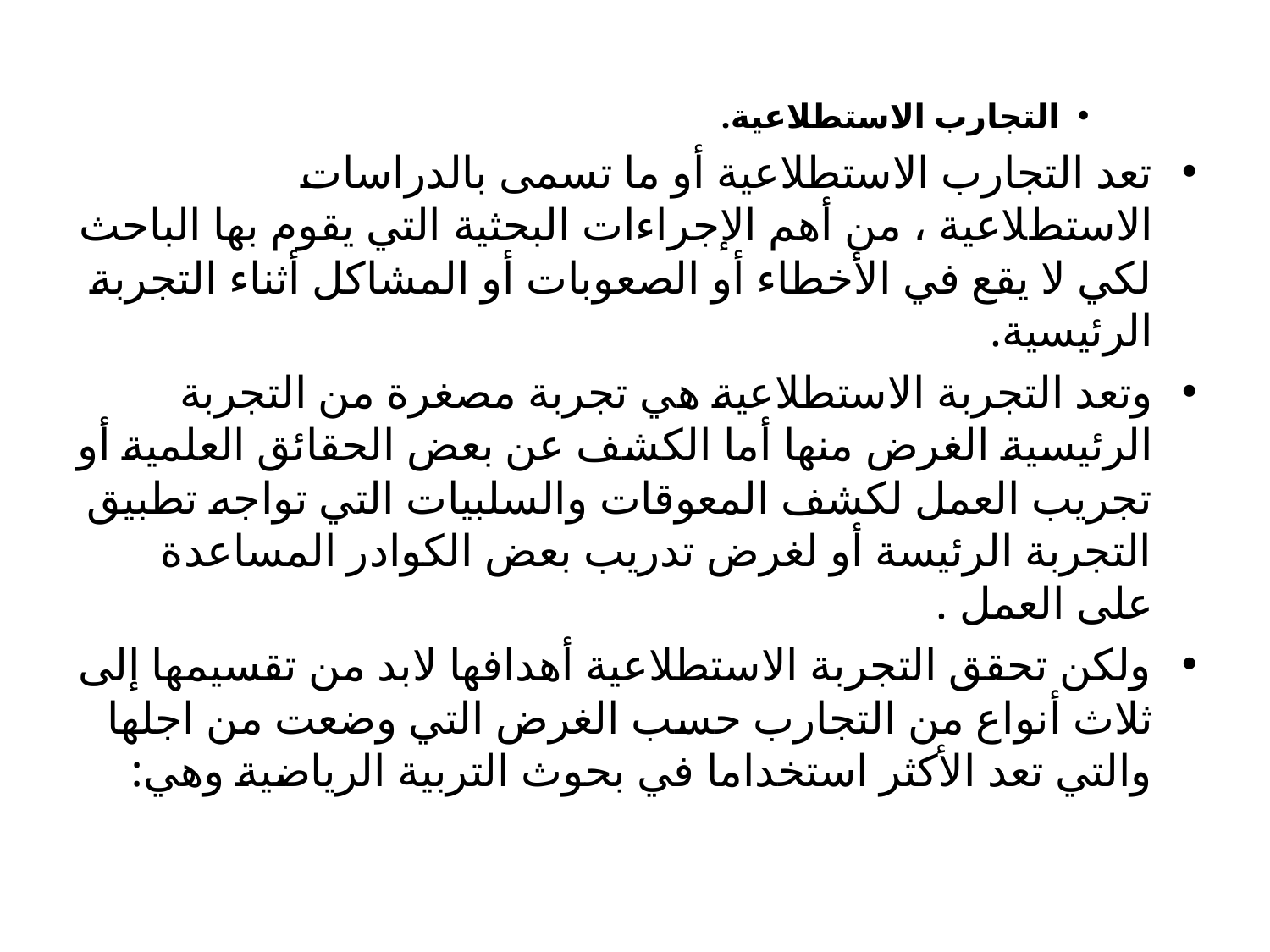

التجارب الاستطلاعية.
	تعد التجارب الاستطلاعية أو ما تسمى بالدراسات الاستطلاعية ، من أهم الإجراءات البحثية التي يقوم بها الباحث لكي لا يقع في الأخطاء أو الصعوبات أو المشاكل أثناء التجربة الرئيسية.
	وتعد التجربة الاستطلاعية هي تجربة مصغرة من التجربة الرئيسية الغرض منها أما الكشف عن بعض الحقائق العلمية أو تجريب العمل لكشف المعوقات والسلبيات التي تواجه تطبيق التجربة الرئيسة أو لغرض تدريب بعض الكوادر المساعدة على العمل .
	ولكن تحقق التجربة الاستطلاعية أهدافها لابد من تقسيمها إلى ثلاث أنواع من التجارب حسب الغرض التي وضعت من اجلها والتي تعد الأكثر استخداما في بحوث التربية الرياضية وهي: